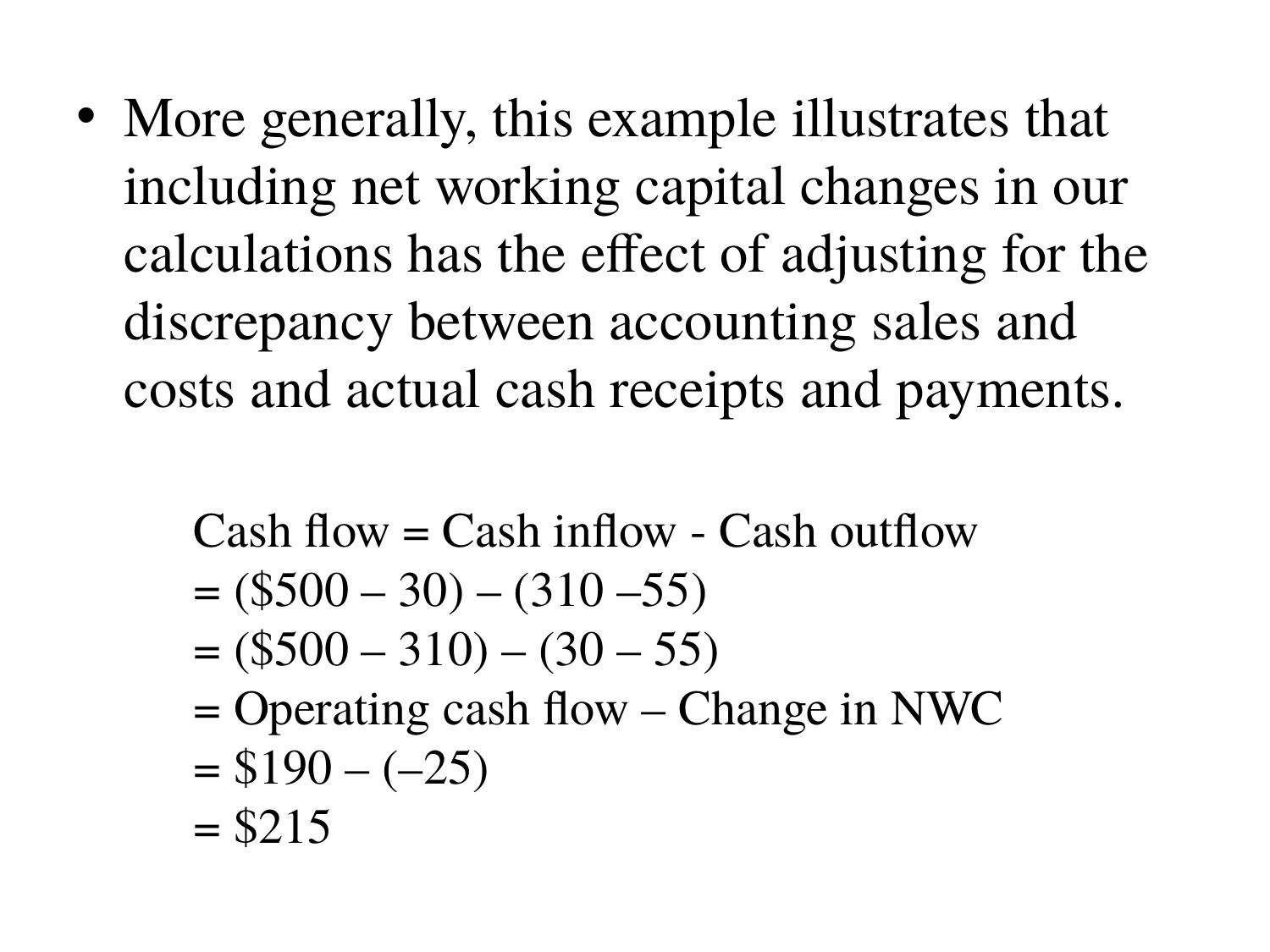

More generally, this example illustrates that including net working capital changes in our calculations has the effect of adjusting for the discrepancy between accounting sales and costs and actual cash receipts and payments.

Cash flow = Cash inflow - Cash outflow
= ($500 – 30) – (310 –55)
= ($500 – 310) – (30 – 55)
= Operating cash flow – Change in NWC
= $190 – (–25)
= $215